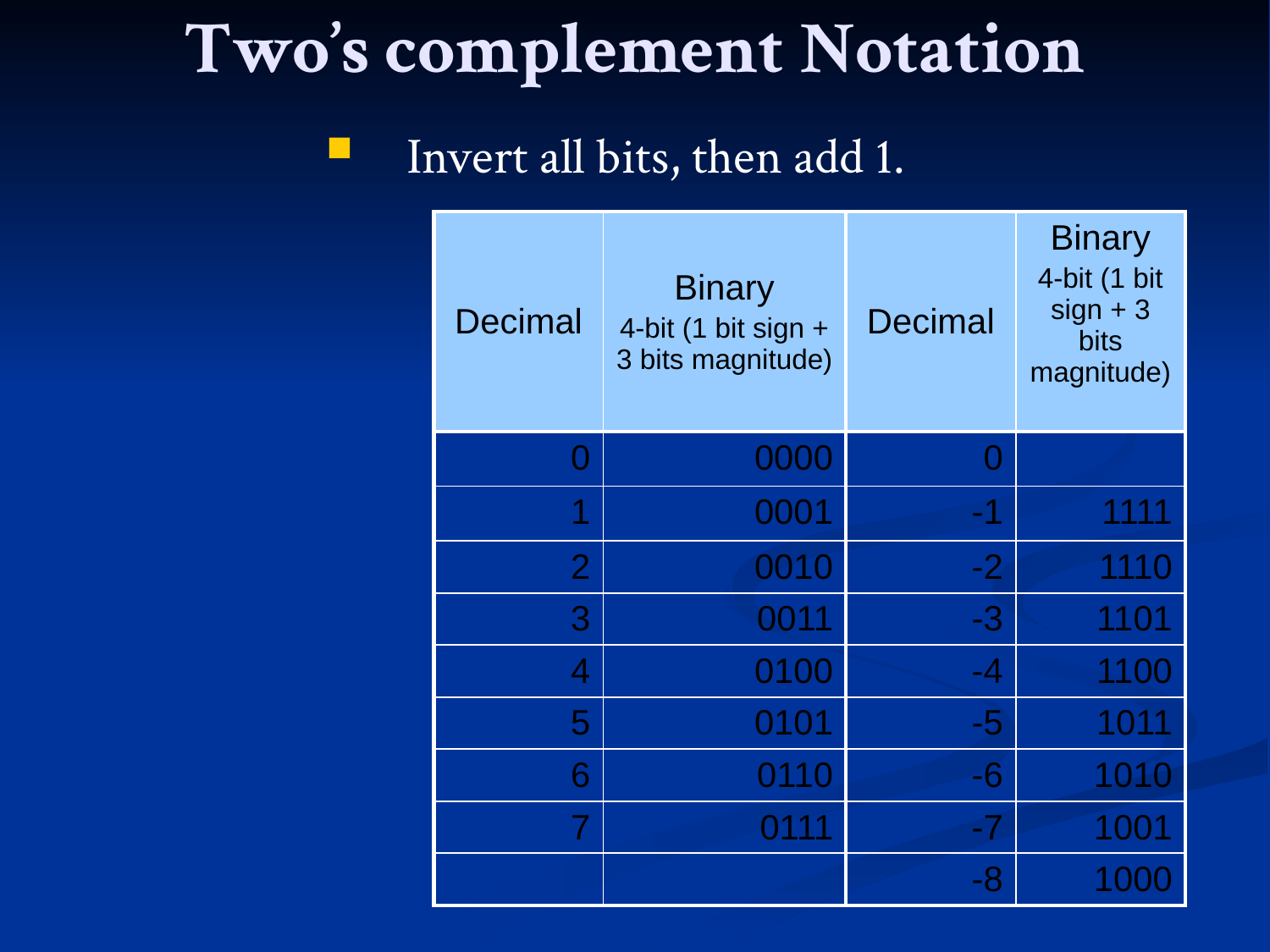

# Two’s complement Notation
Invert all bits, then add 1.
| Decimal | Binary 4-bit (1 bit sign + 3 bits magnitude) | Decimal | Binary 4-bit (1 bit sign + 3 bits magnitude) |
| --- | --- | --- | --- |
| 0 | 0000 | 0 |  |
| 1 | 0001 | -1 | 1111 |
| 2 | 0010 | -2 | 1110 |
| 3 | 0011 | -3 | 1101 |
| 4 | 0100 | -4 | 1100 |
| 5 | 0101 | -5 | 1011 |
| 6 | 0110 | -6 | 1010 |
| 7 | 0111 | -7 | 1001 |
|  |  | -8 | 1000 |